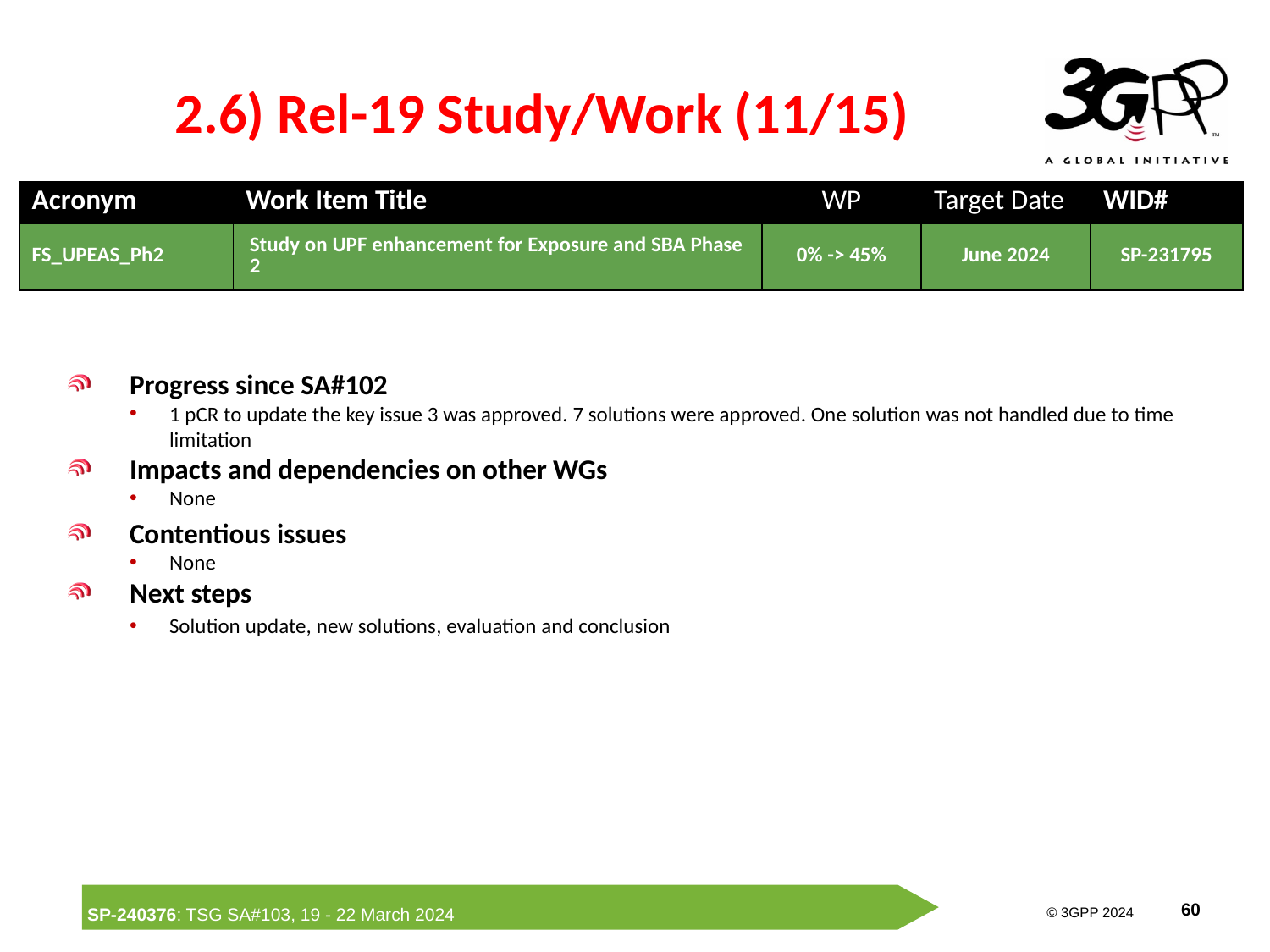

# 2.6) Rel-19 Study/Work (11/15)
| Acronym | Work Item Title | WP | Target Date | WID# |
| --- | --- | --- | --- | --- |
| FS\_UPEAS\_Ph2 | Study on UPF enhancement for Exposure and SBA Phase 2 | 0% -> 45% | June 2024 | SP-231795 |
Progress since SA#102
1 pCR to update the key issue 3 was approved. 7 solutions were approved. One solution was not handled due to time limitation
Impacts and dependencies on other WGs
None
Contentious issues
None
Next steps
Solution update, new solutions, evaluation and conclusion